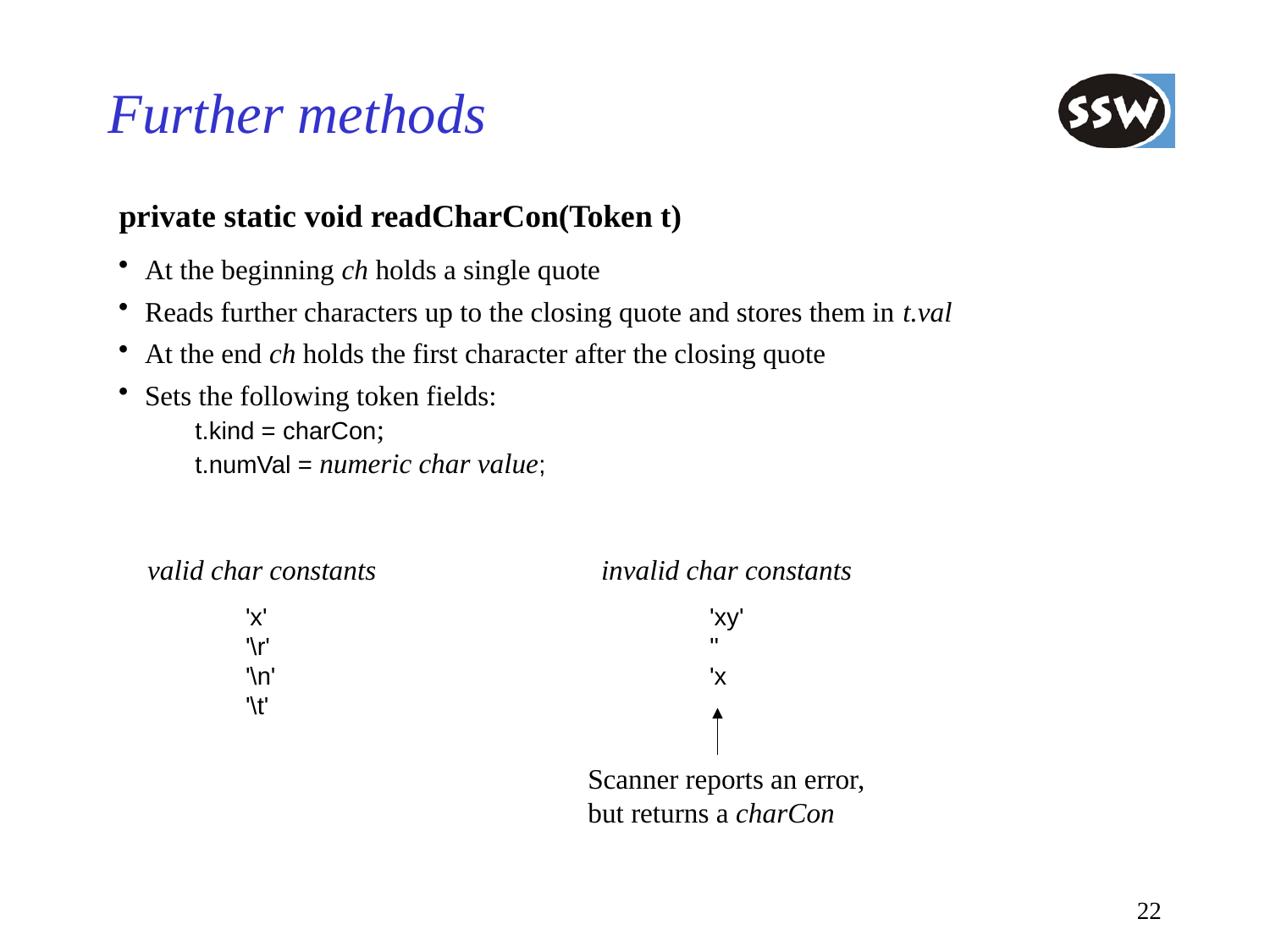

# Further methods
private static void readCharCon(Token t)
At the beginning ch holds a single quote
Reads further characters up to the closing quote and stores them in t.val
At the end ch holds the first character after the closing quote
Sets the following token fields:
	t.kind = charCon;
	t.numVal = numeric char value;
valid char constants
'x'
'\r'
'\n'
'\t'
invalid char constants
'xy'
''
'x
Scanner reports an error,
but returns a charCon
22